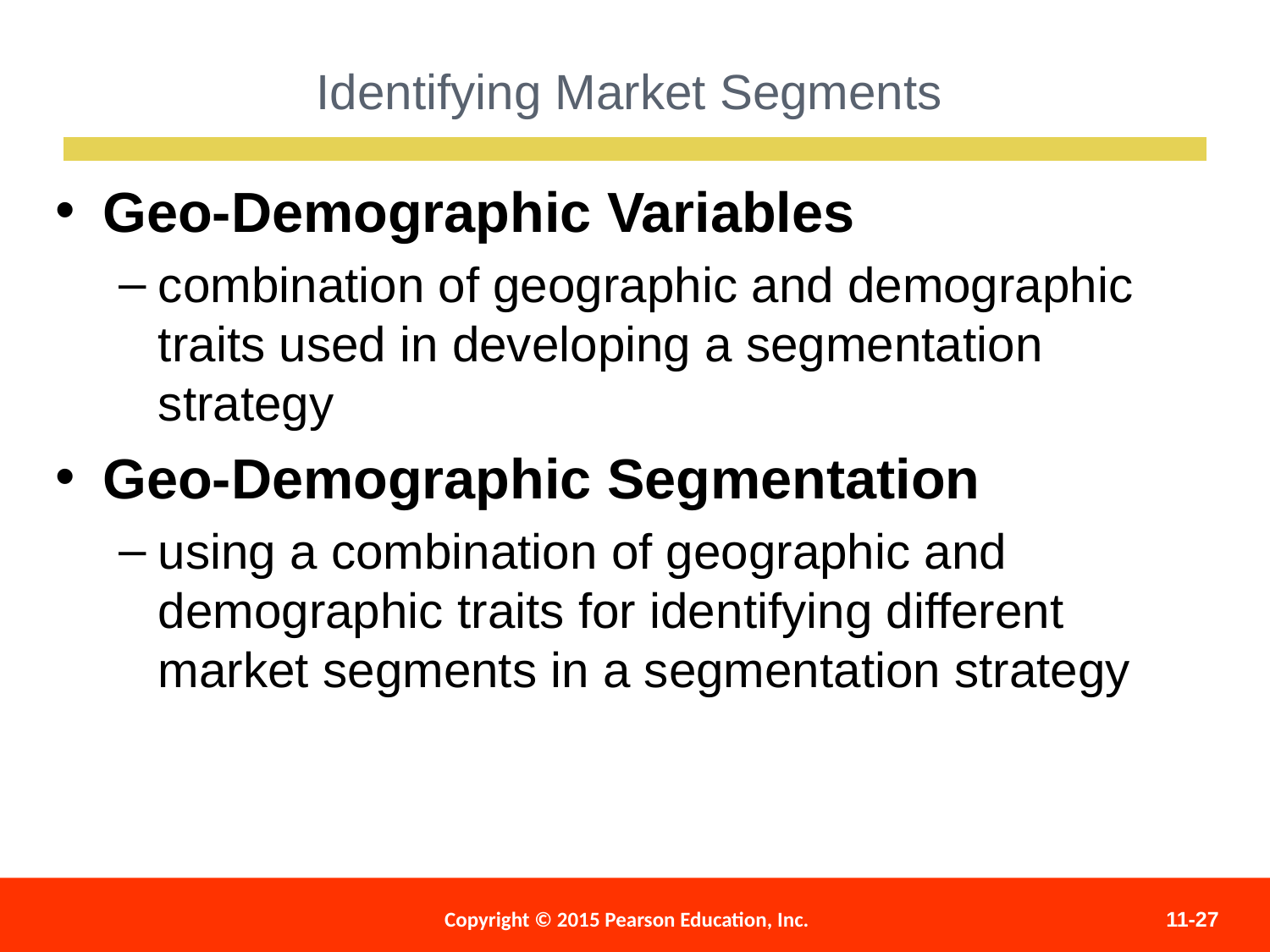

Identifying Market Segments
Geo-Demographic Variables
combination of geographic and demographic traits used in developing a segmentation strategy
Geo-Demographic Segmentation
using a combination of geographic and demographic traits for identifying different market segments in a segmentation strategy